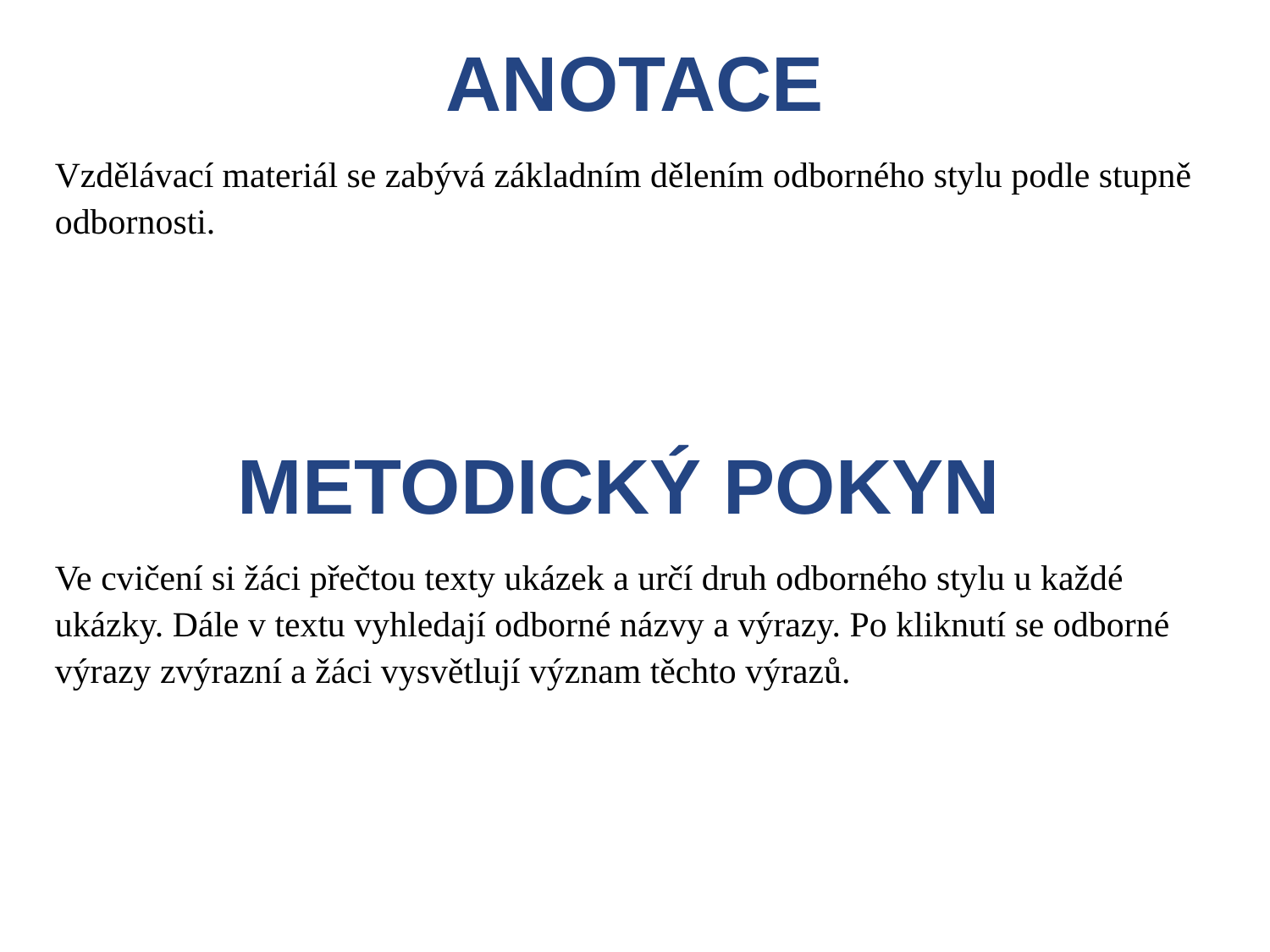

ANOTACE
Vzdělávací materiál se zabývá základním dělením odborného stylu podle stupně odbornosti.
METODICKÝ POKYN
Ve cvičení si žáci přečtou texty ukázek a určí druh odborného stylu u každé ukázky. Dále v textu vyhledají odborné názvy a výrazy. Po kliknutí se odborné výrazy zvýrazní a žáci vysvětlují význam těchto výrazů.